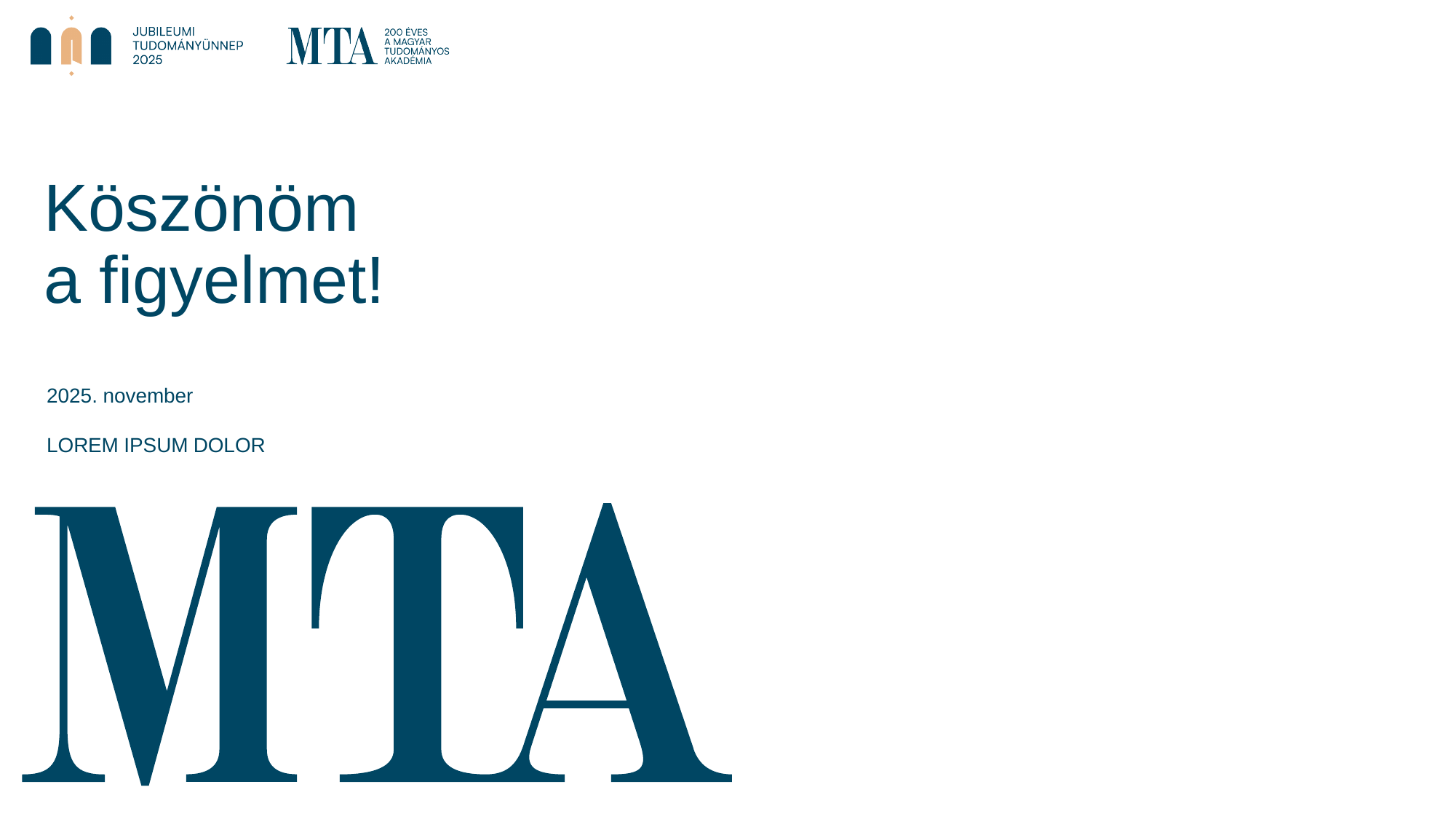

Köszönöm
a figyelmet!
2025. november
LOREM IPSUM DOLOR